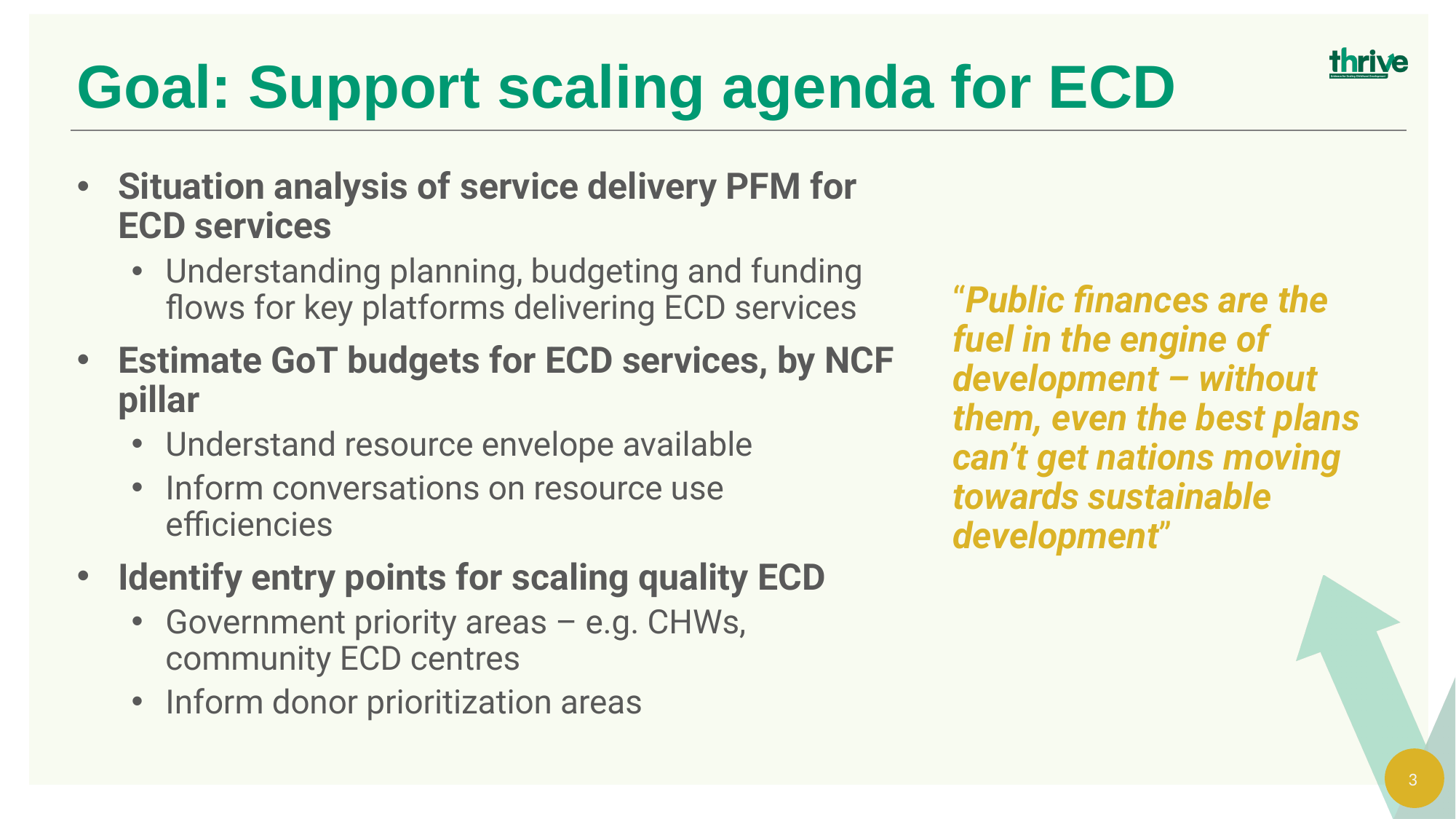

Goal: Support scaling agenda for ECD
Situation analysis of service delivery PFM for ECD services
Understanding planning, budgeting and funding flows for key platforms delivering ECD services
Estimate GoT budgets for ECD services, by NCF pillar
Understand resource envelope available
Inform conversations on resource use efficiencies
Identify entry points for scaling quality ECD
Government priority areas – e.g. CHWs, community ECD centres
Inform donor prioritization areas

“Public finances are the fuel in the engine of development – without them, even the best plans can’t get nations moving towards sustainable development”